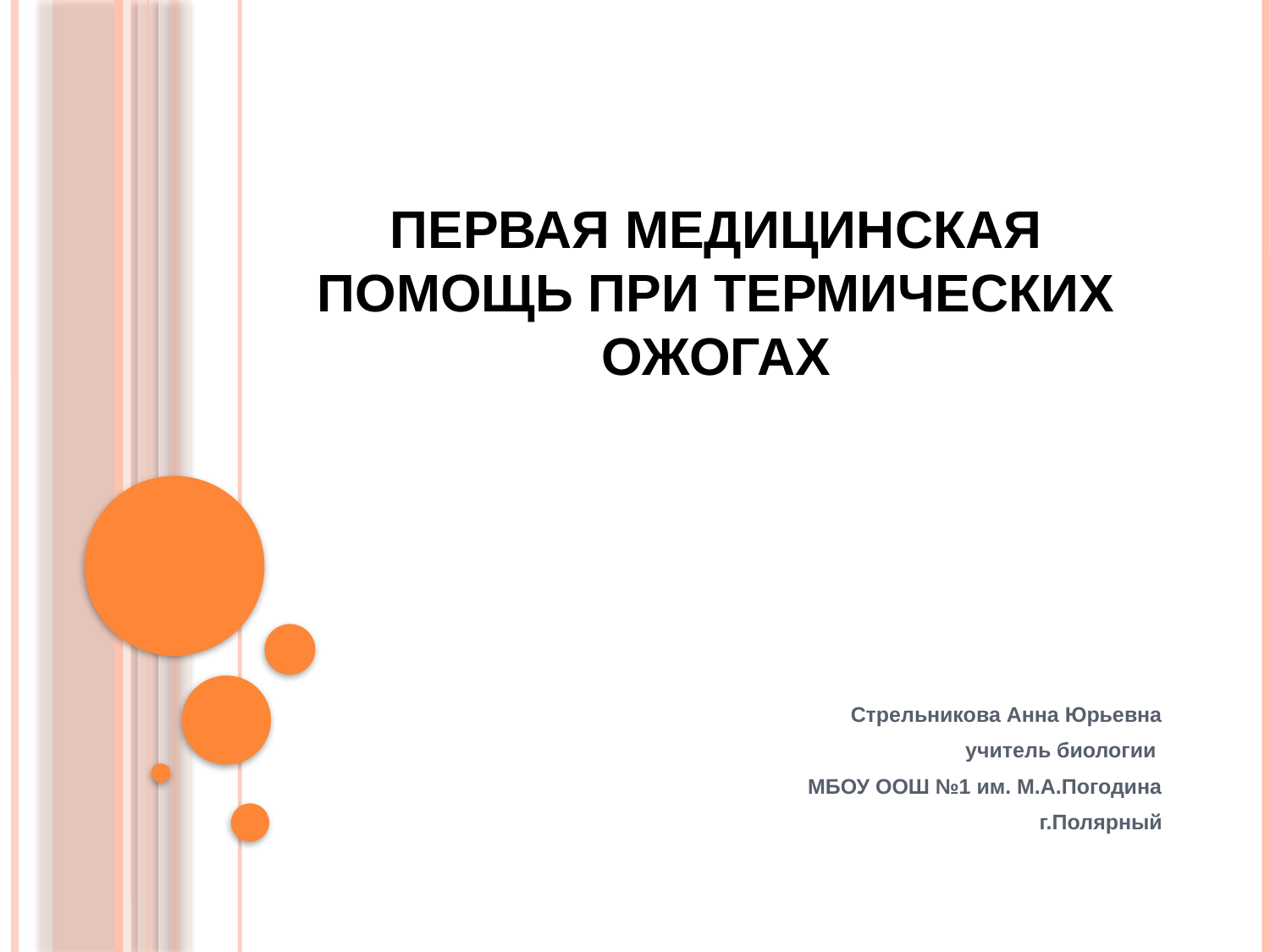

# Первая медицинская помощь при термических ожогах
Стрельникова Анна Юрьевна
учитель биологии
МБОУ ООШ №1 им. М.А.Погодина
г.Полярный